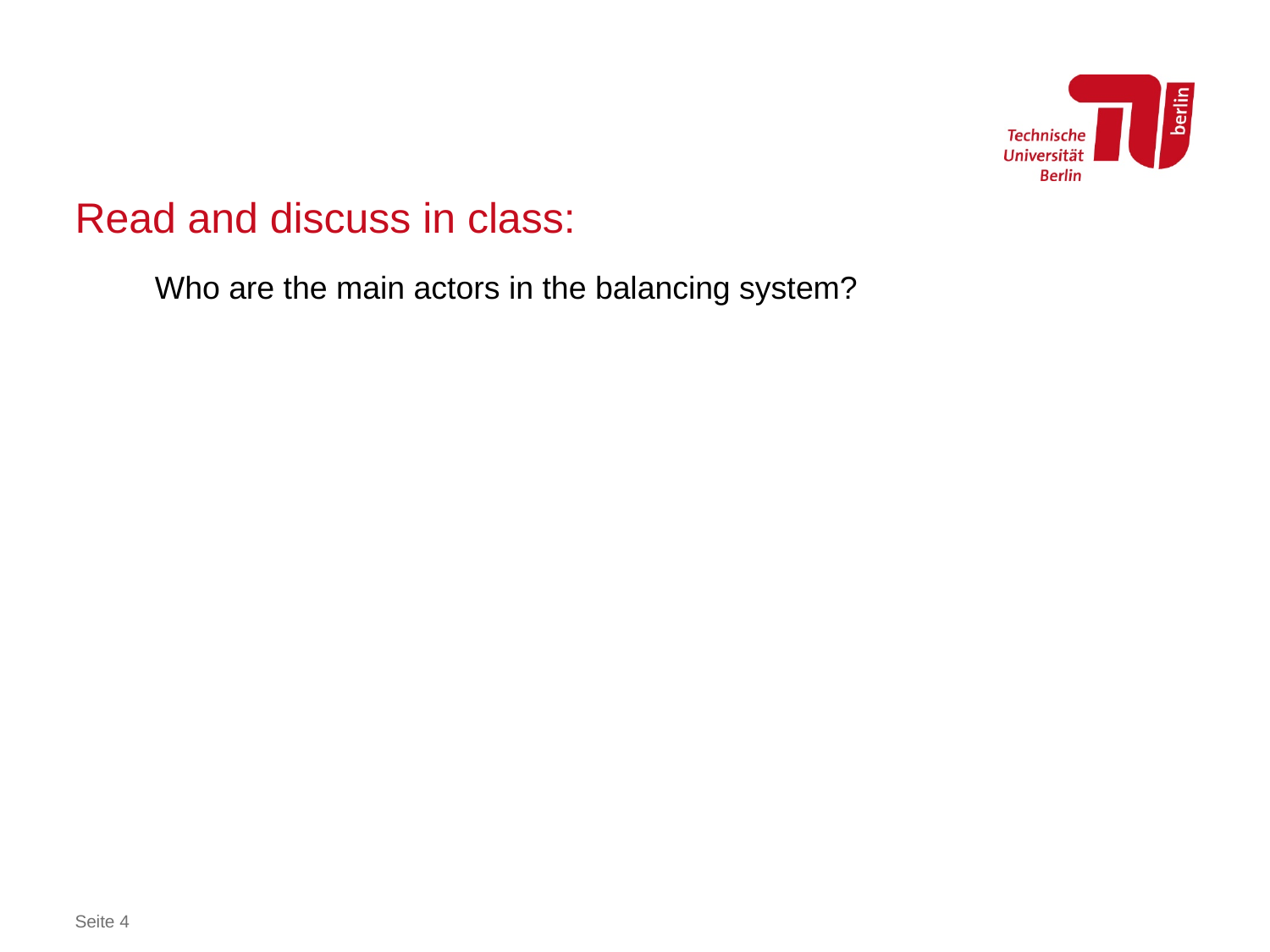

# Read and discuss in class:
Who are the main actors in the balancing system?

Seite 4